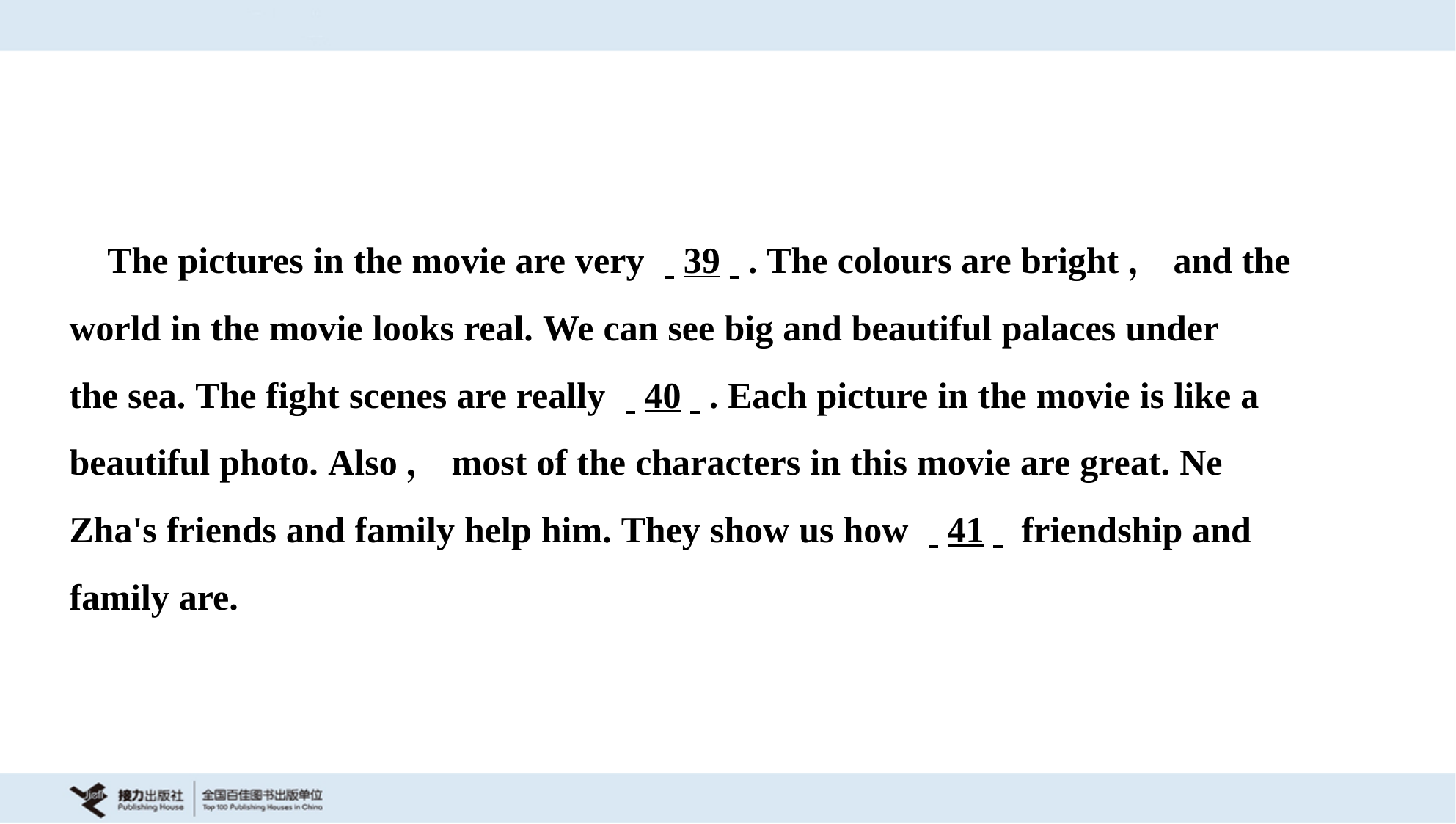

The pictures in the movie are very . .39. .. The colours are bright，and the
world in the movie looks real. We can see big and beautiful palaces under
the sea. The fight scenes are really . .40. .. Each picture in the movie is like a
beautiful photo. Also，most of the characters in this movie are great. Ne
Zha's friends and family help him. They show us how . .41. . friendship and
family are.